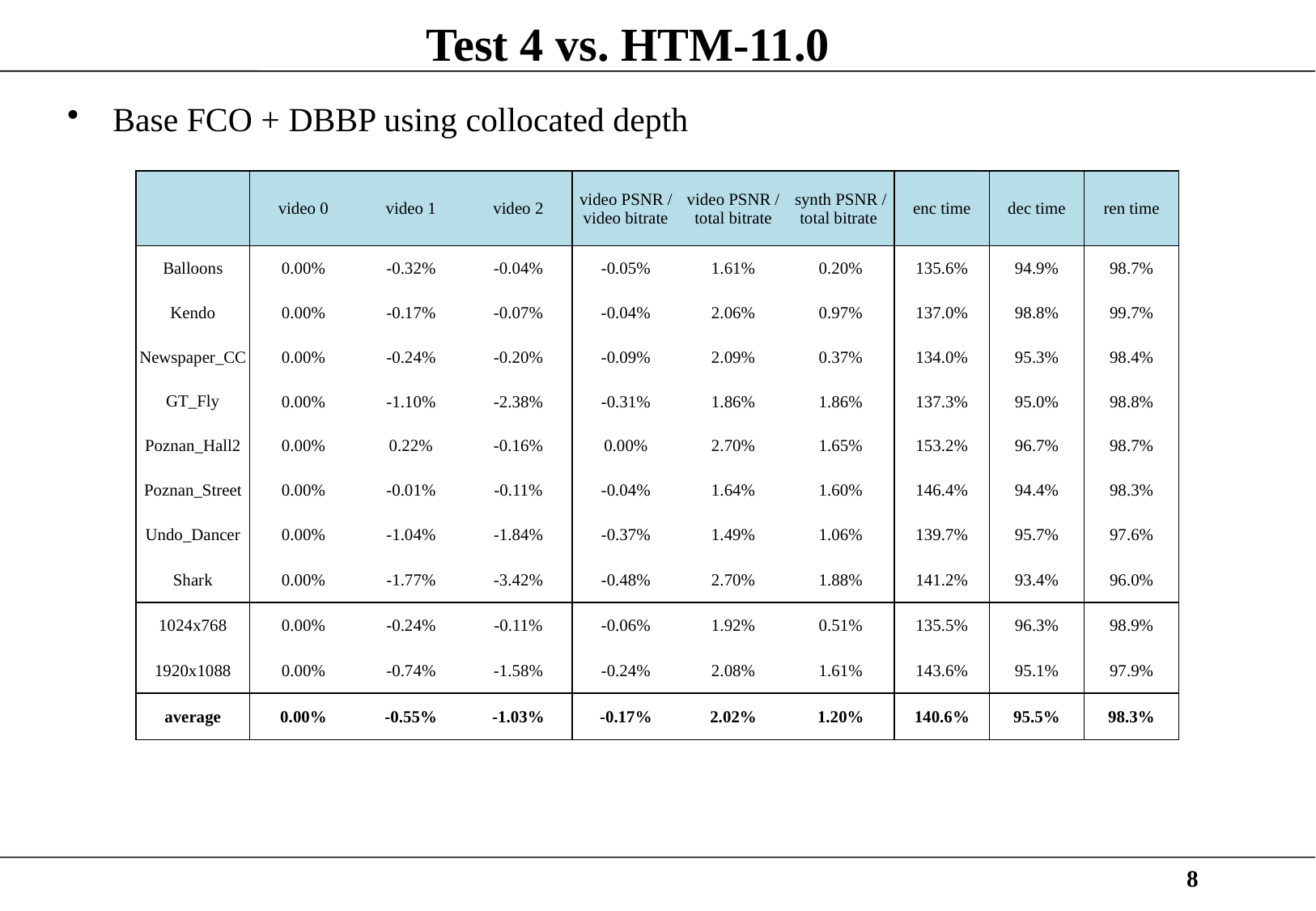

# Test 4 vs. HTM-11.0
Base FCO + DBBP using collocated depth
|  | video 0 | video 1 | video 2 | video PSNR / video bitrate | video PSNR / total bitrate | synth PSNR / total bitrate | enc time | dec time | ren time |
| --- | --- | --- | --- | --- | --- | --- | --- | --- | --- |
| Balloons | 0.00% | -0.32% | -0.04% | -0.05% | 1.61% | 0.20% | 135.6% | 94.9% | 98.7% |
| Kendo | 0.00% | -0.17% | -0.07% | -0.04% | 2.06% | 0.97% | 137.0% | 98.8% | 99.7% |
| Newspaper\_CC | 0.00% | -0.24% | -0.20% | -0.09% | 2.09% | 0.37% | 134.0% | 95.3% | 98.4% |
| GT\_Fly | 0.00% | -1.10% | -2.38% | -0.31% | 1.86% | 1.86% | 137.3% | 95.0% | 98.8% |
| Poznan\_Hall2 | 0.00% | 0.22% | -0.16% | 0.00% | 2.70% | 1.65% | 153.2% | 96.7% | 98.7% |
| Poznan\_Street | 0.00% | -0.01% | -0.11% | -0.04% | 1.64% | 1.60% | 146.4% | 94.4% | 98.3% |
| Undo\_Dancer | 0.00% | -1.04% | -1.84% | -0.37% | 1.49% | 1.06% | 139.7% | 95.7% | 97.6% |
| Shark | 0.00% | -1.77% | -3.42% | -0.48% | 2.70% | 1.88% | 141.2% | 93.4% | 96.0% |
| 1024x768 | 0.00% | -0.24% | -0.11% | -0.06% | 1.92% | 0.51% | 135.5% | 96.3% | 98.9% |
| 1920x1088 | 0.00% | -0.74% | -1.58% | -0.24% | 2.08% | 1.61% | 143.6% | 95.1% | 97.9% |
| average | 0.00% | -0.55% | -1.03% | -0.17% | 2.02% | 1.20% | 140.6% | 95.5% | 98.3% |
8